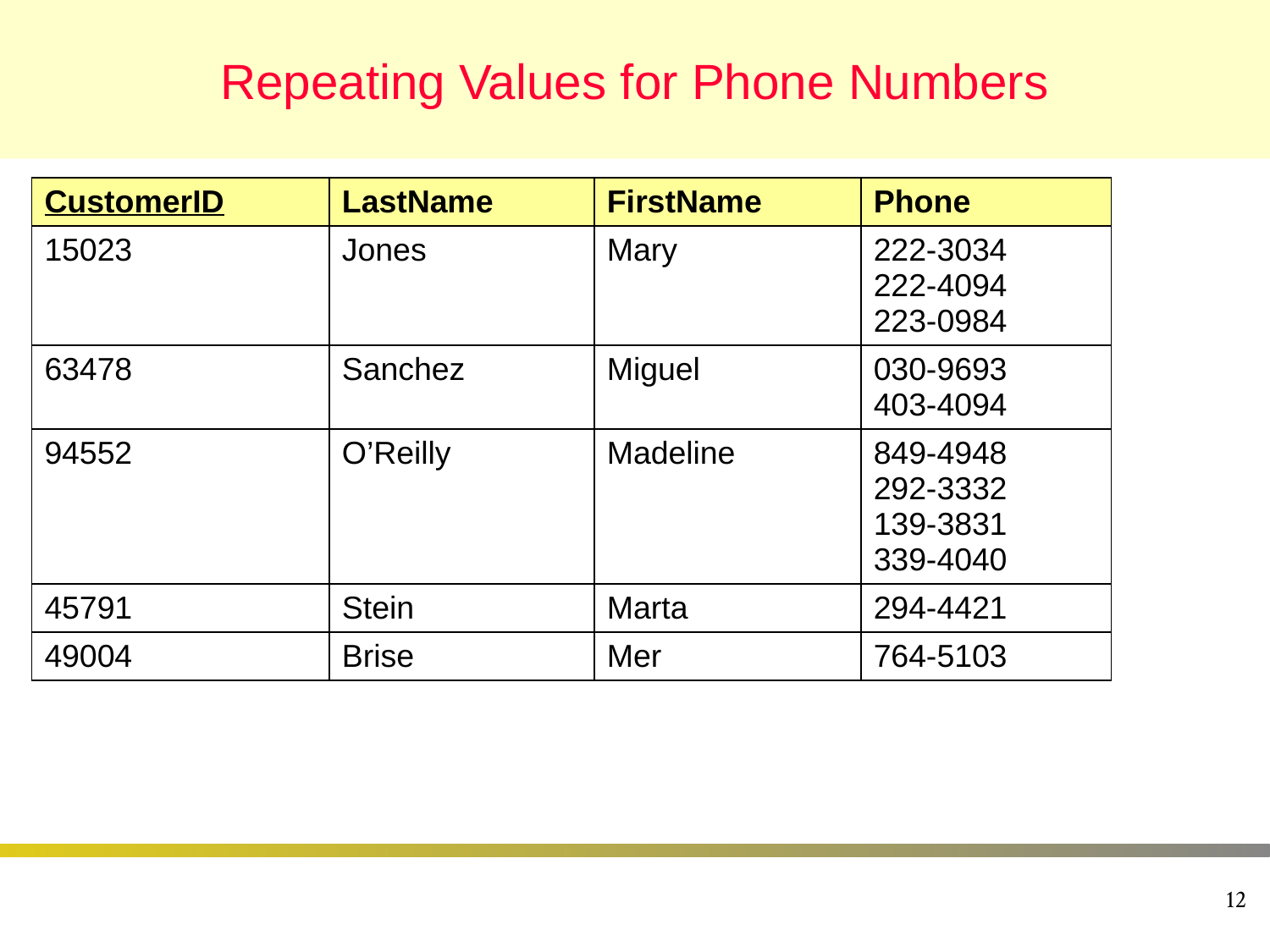

# Repeating Values for Phone Numbers
| CustomerID | LastName | FirstName | Phone |
| --- | --- | --- | --- |
| 15023 | Jones | Mary | 222-3034 222-4094 223-0984 |
| 63478 | Sanchez | Miguel | 030-9693 403-4094 |
| 94552 | O’Reilly | Madeline | 849-4948 292-3332 139-3831 339-4040 |
| 45791 | Stein | Marta | 294-4421 |
| 49004 | Brise | Mer | 764-5103 |
12